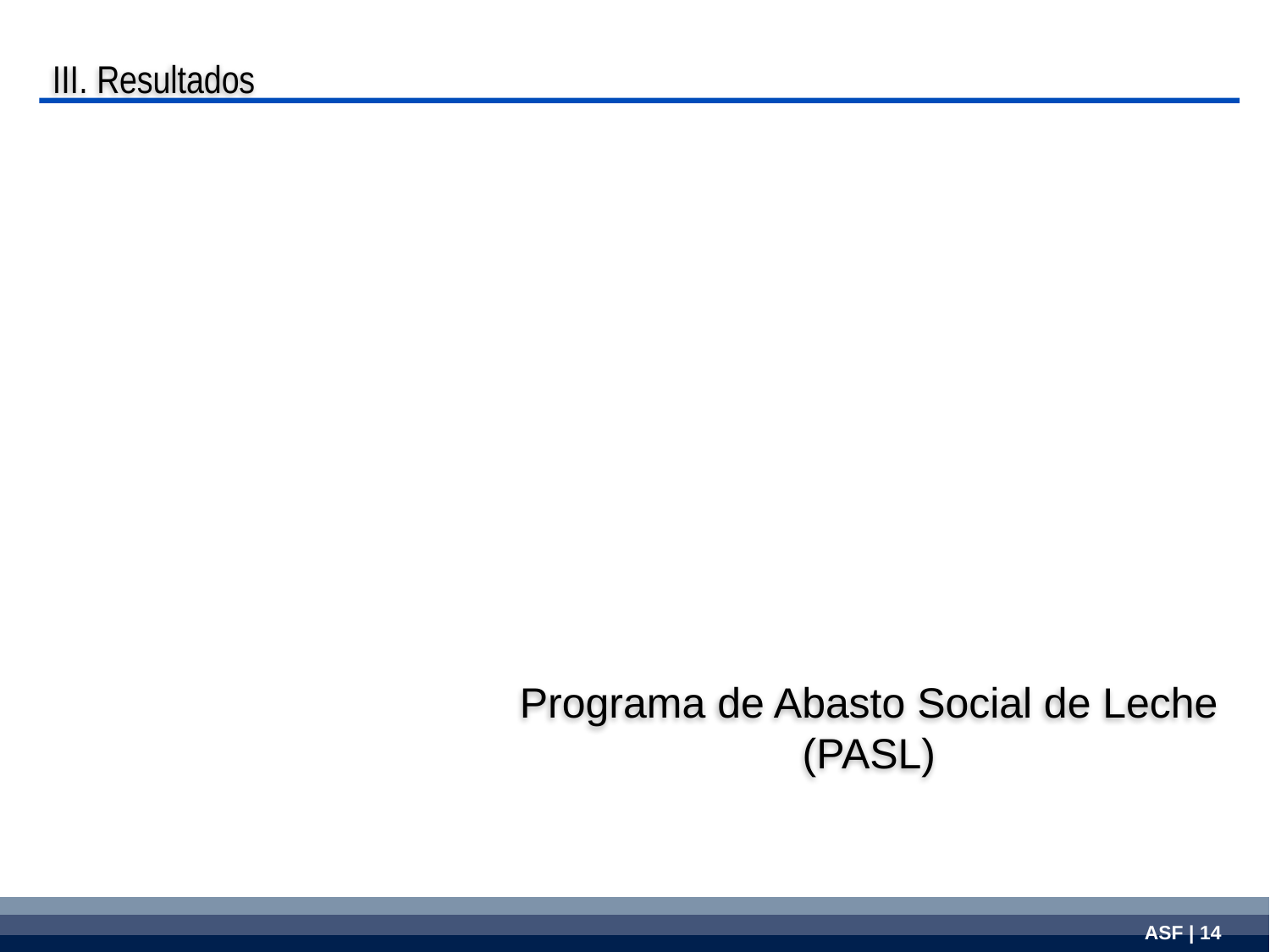

III. Resultados

Programa de Abasto Social de Leche
(PASL)
|  |
| --- |
|  |
|  |
ASF | 14